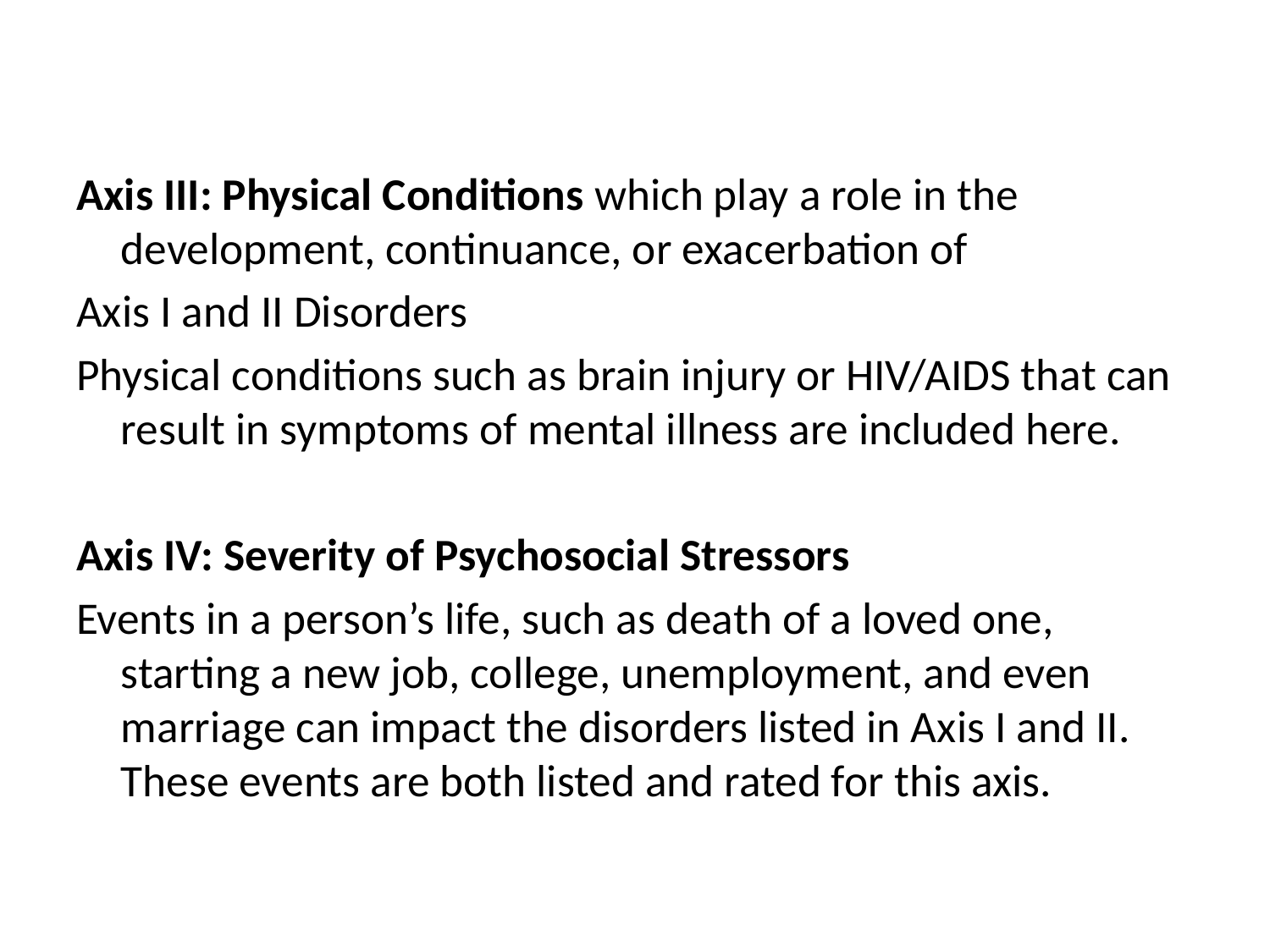

Axis III: Physical Conditions which play a role in the development, continuance, or exacerbation of
Axis I and II Disorders
Physical conditions such as brain injury or HIV/AIDS that can result in symptoms of mental illness are included here.

Axis IV: Severity of Psychosocial Stressors
Events in a person’s life, such as death of a loved one, starting a new job, college, unemployment, and even marriage can impact the disorders listed in Axis I and II.  These events are both listed and rated for this axis.